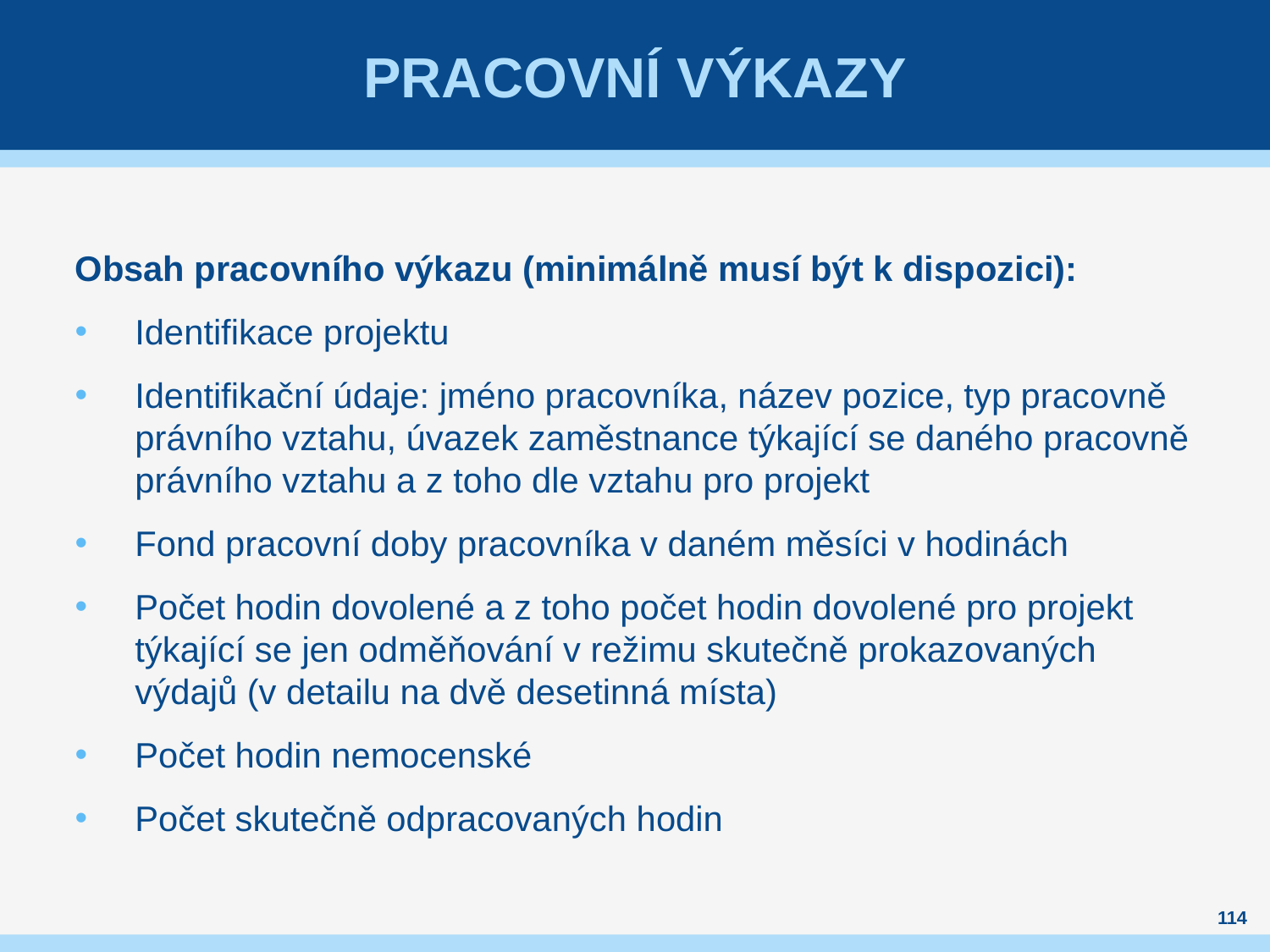

# Pracovní výkazy
Obsah pracovního výkazu (minimálně musí být k dispozici):
Identifikace projektu
Identifikační údaje: jméno pracovníka, název pozice, typ pracovně právního vztahu, úvazek zaměstnance týkající se daného pracovně právního vztahu a z toho dle vztahu pro projekt
Fond pracovní doby pracovníka v daném měsíci v hodinách
Počet hodin dovolené a z toho počet hodin dovolené pro projekt týkající se jen odměňování v režimu skutečně prokazovaných výdajů (v detailu na dvě desetinná místa)
Počet hodin nemocenské
Počet skutečně odpracovaných hodin

114